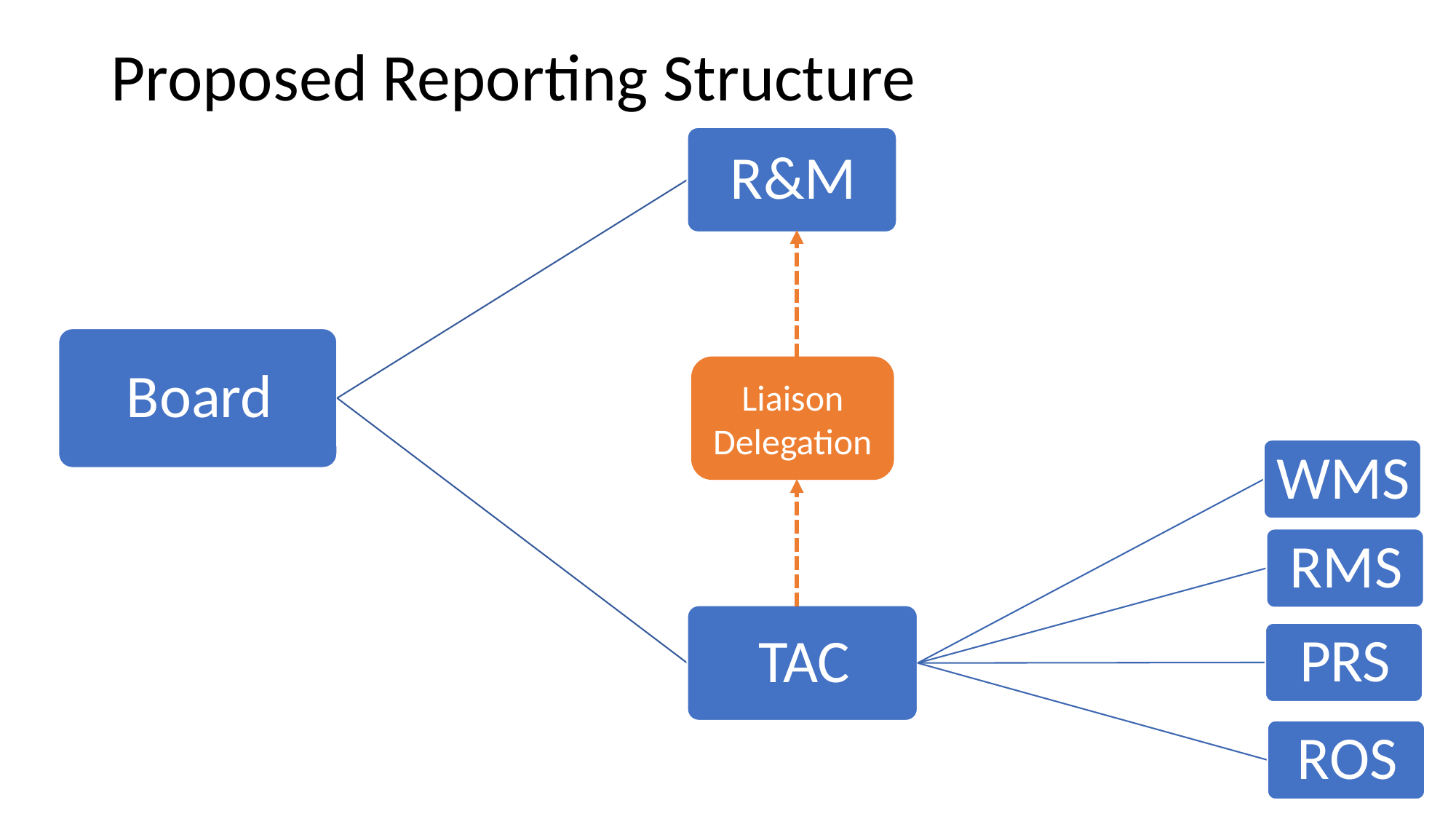

# Proposed Reporting Structure
Board

R&M

TAC

WMS

RMS

ROS

PRS
Liaison Delegation